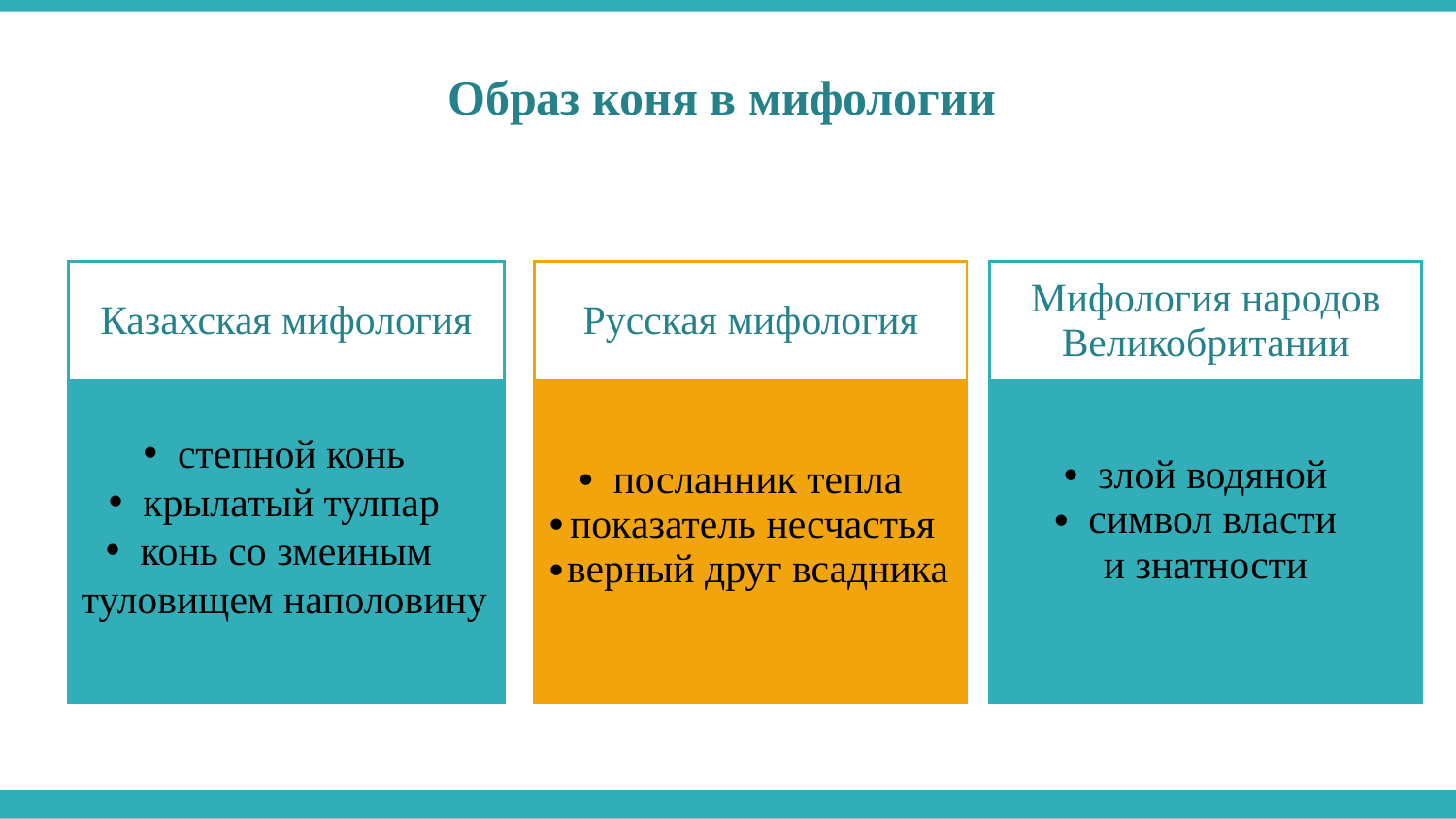

Образ коня в мифологии
| Казахская мифология |
| --- |
|  |
| Русская мифология |
| --- |
| посланник тепла показатель несчастья верный друг всадника |
| Мифология народов Великобритании |
| --- |
| злой водяной символ власти и знатности |
степной конь
крылатый тулпар
конь со змеиным
туловищем наполовину